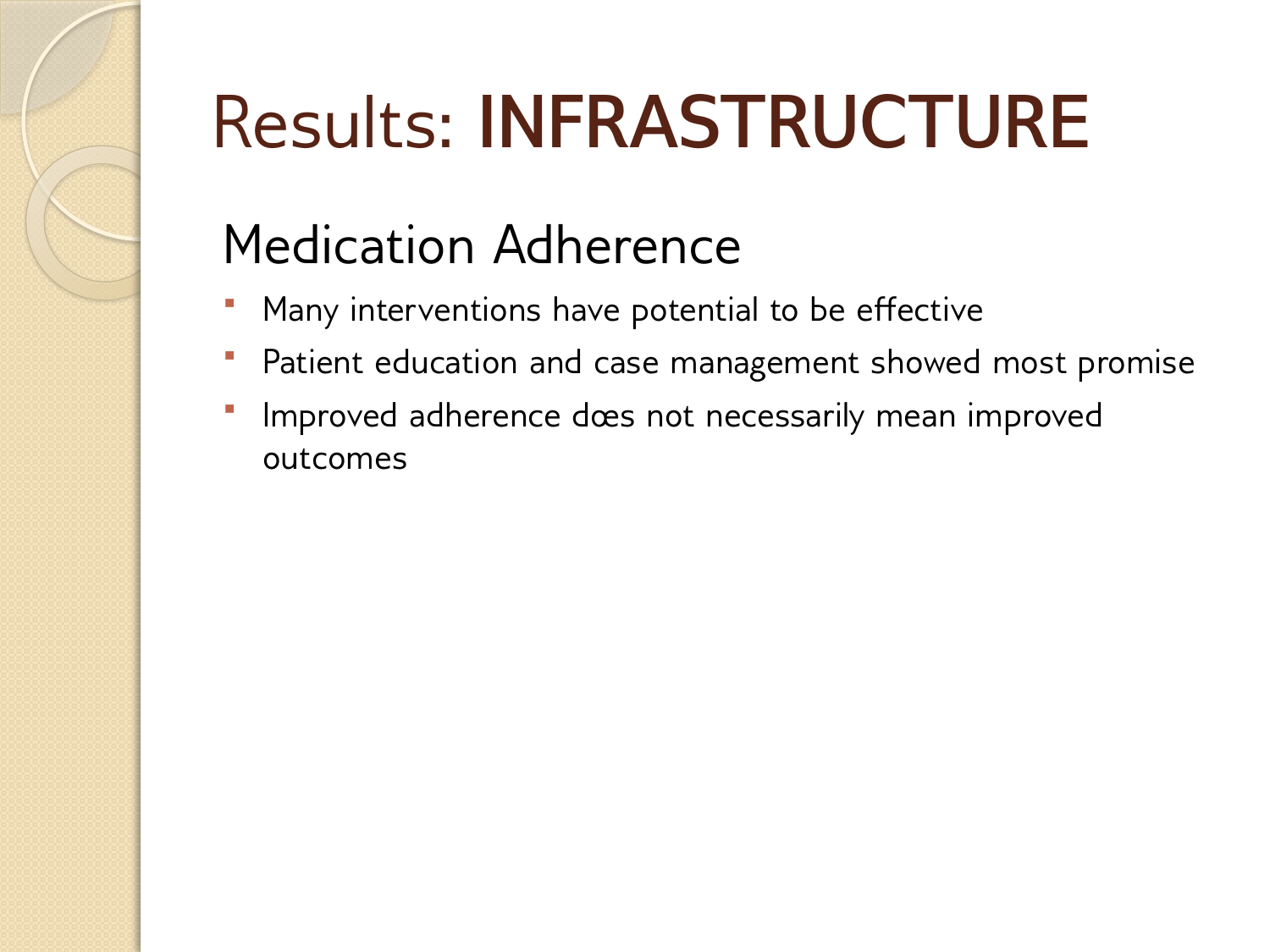

# Results: Infrastructure
Medication Adherence
Many interventions have potential to be effective
Patient education and case management showed most promise
Improved adherence does not necessarily mean improved outcomes